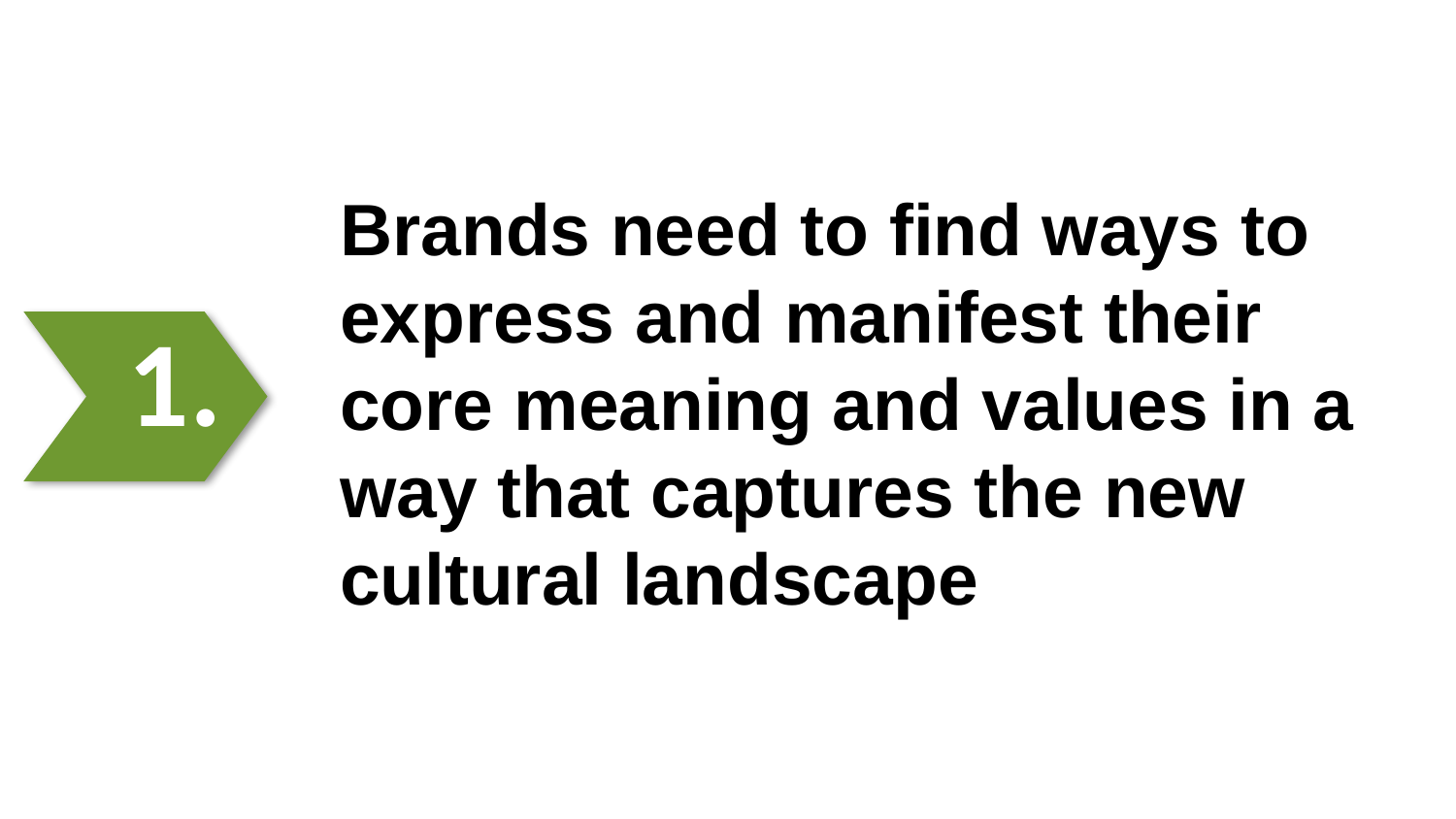

Brands need to find ways to express and manifest their core meaning and values in a way that captures the new cultural landscape
1.